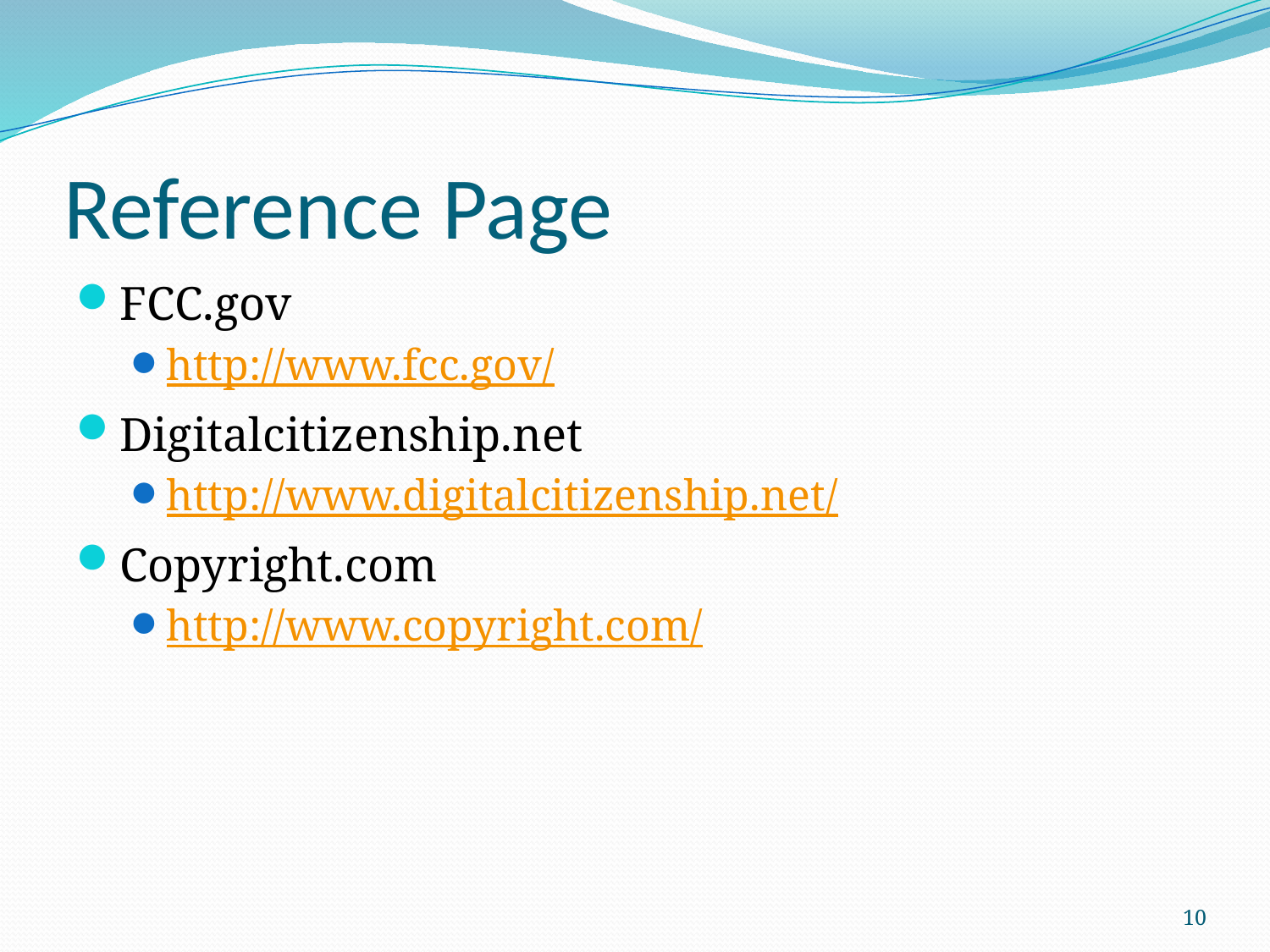

# Reference Page
FCC.gov
http://www.fcc.gov/
Digitalcitizenship.net
http://www.digitalcitizenship.net/
Copyright.com
http://www.copyright.com/

10